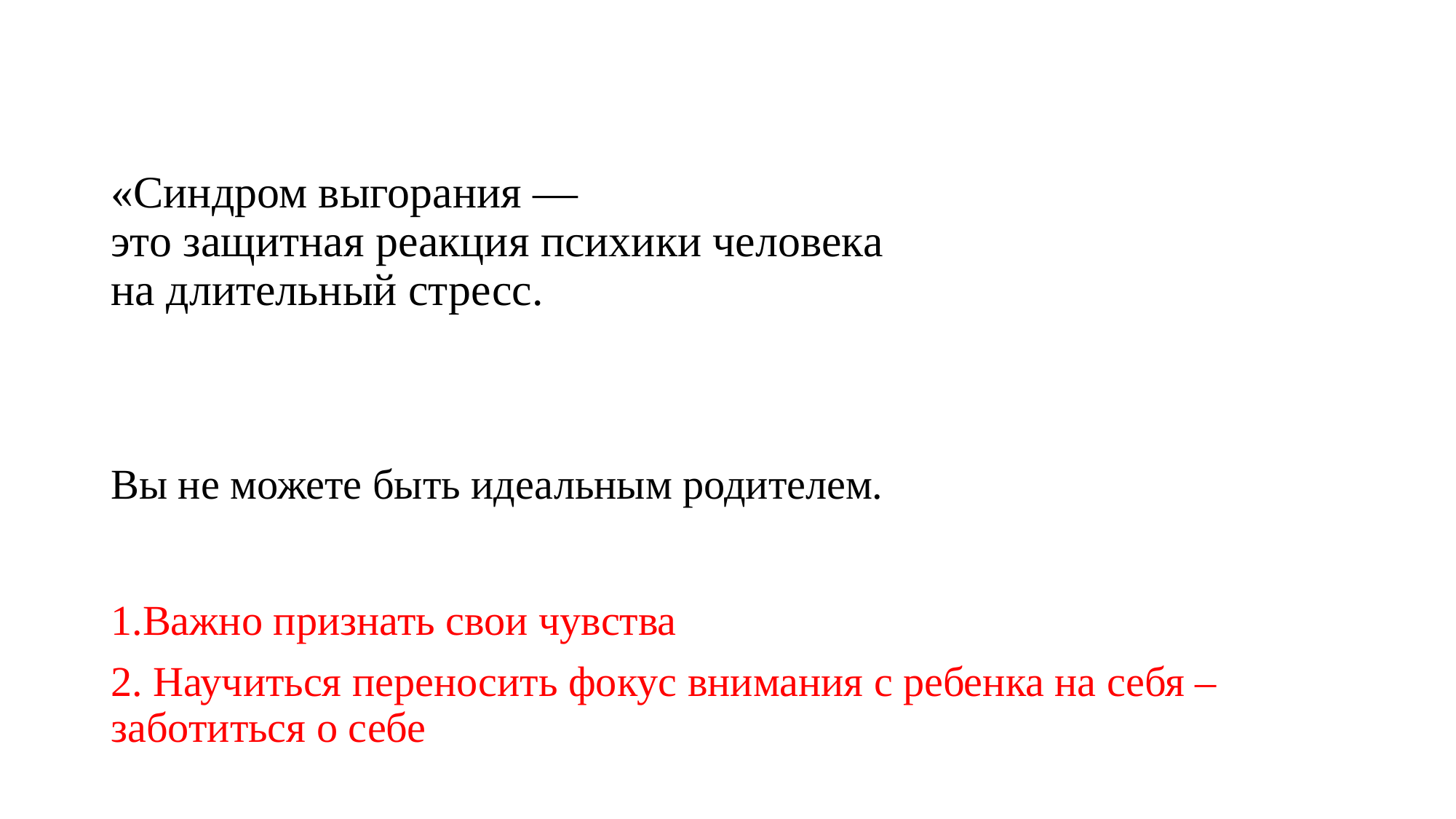

# «Синдром выгорания — это защитная реакция психики человека на длительный стресс.
Вы не можете быть идеальным родителем.
1.Важно признать свои чувства
2. Научиться переносить фокус внимания с ребенка на себя – заботиться о себе